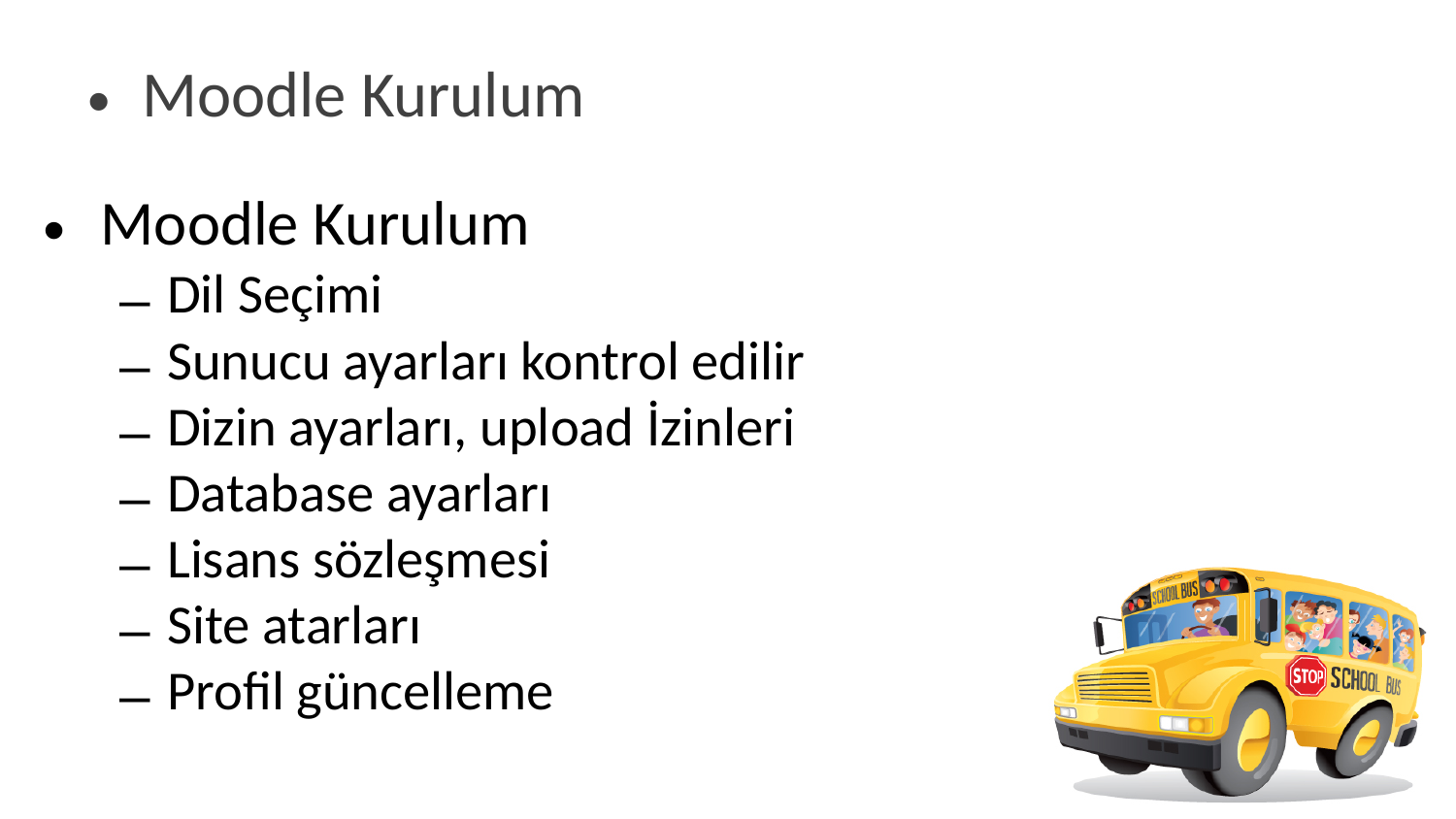

Moodle Kurulum
Moodle Kurulum
Dil Seçimi
Sunucu ayarları kontrol edilir
Dizin ayarları, upload İzinleri
Database ayarları
Lisans sözleşmesi
Site atarları
Profil güncelleme